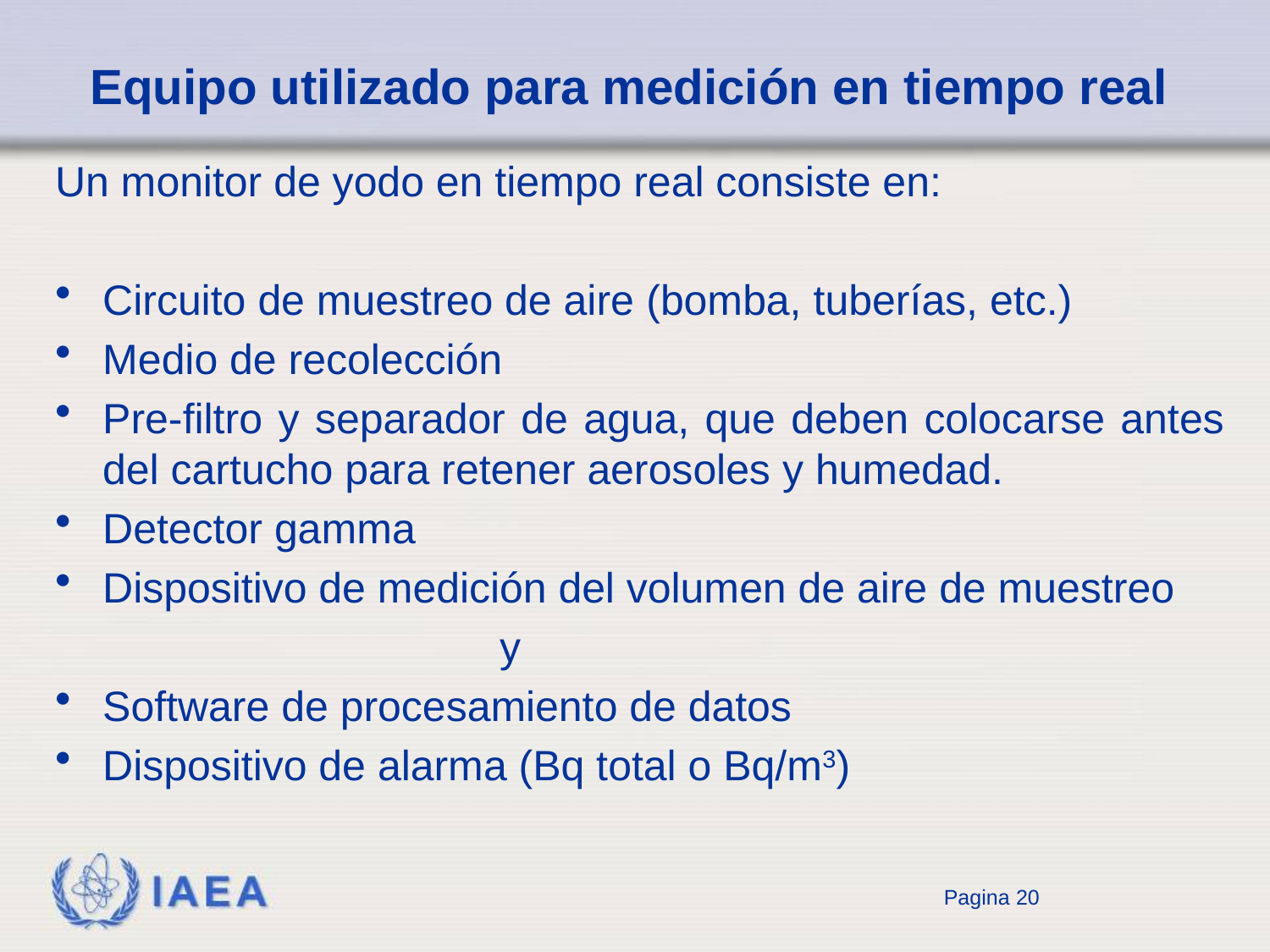

# Equipo utilizado para medición en tiempo real
Un monitor de yodo en tiempo real consiste en:

Circuito de muestreo de aire (bomba, tuberías, etc.)
Medio de recolección
Pre-filtro y separador de agua, que deben colocarse antes del cartucho para retener aerosoles y humedad.
Detector gamma
Dispositivo de medición del volumen de aire de muestreo
y
Software de procesamiento de datos
Dispositivo de alarma (Bq total o Bq/m3)